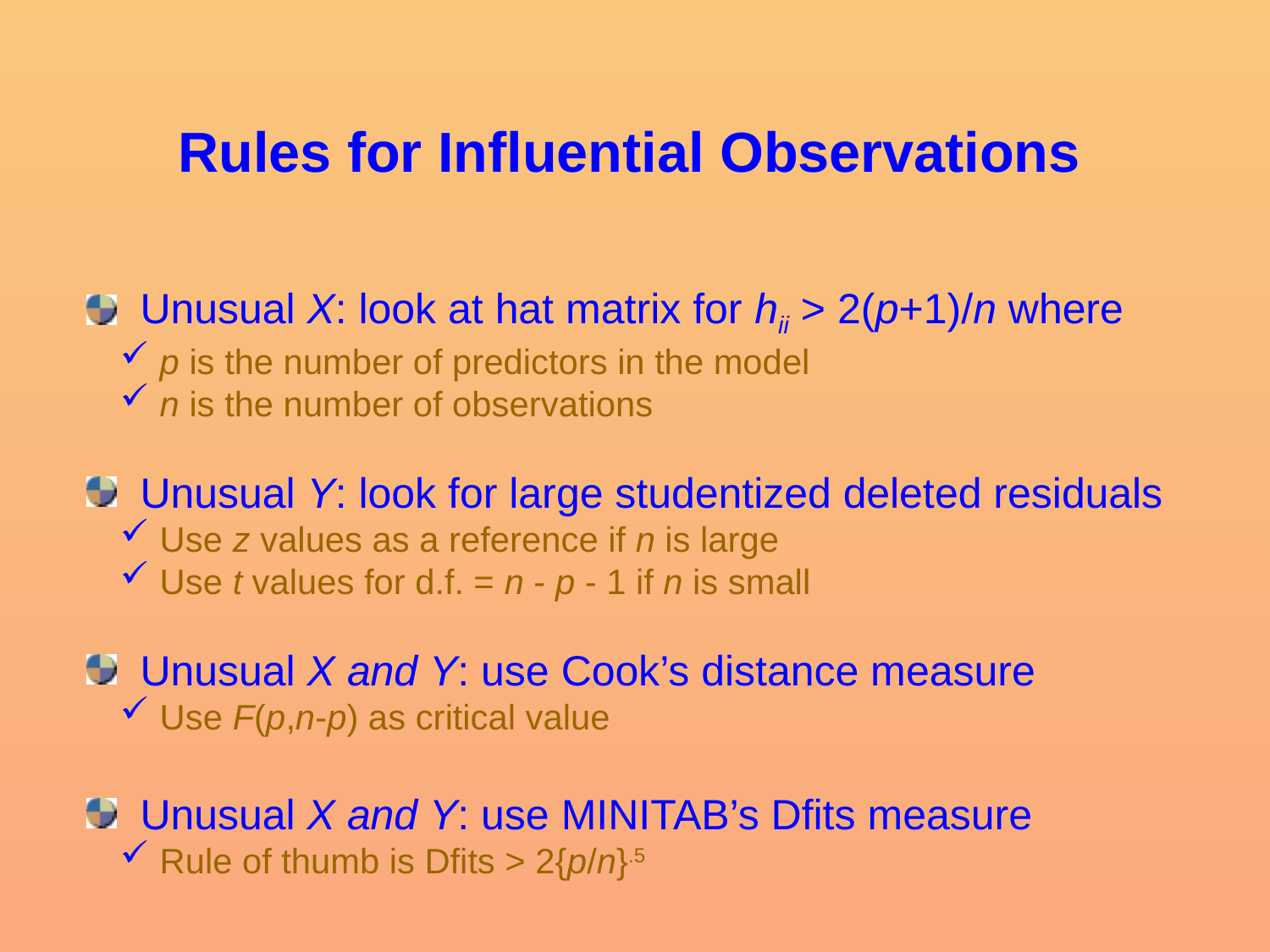

# Rules for Influential Observations
  Unusual X: look at hat matrix for hii > 2(p+1)/n where
 p is the number of predictors in the model
 n is the number of observations

  Unusual Y: look for large studentized deleted residuals
 Use z values as a reference if n is large
 Use t values for d.f. = n - p - 1 if n is small

  Unusual X and Y: use Cook’s distance measure
 Use F(p,n-p) as critical value

  Unusual X and Y: use MINITAB’s Dfits measure
 Rule of thumb is Dfits > 2{p/n}.5